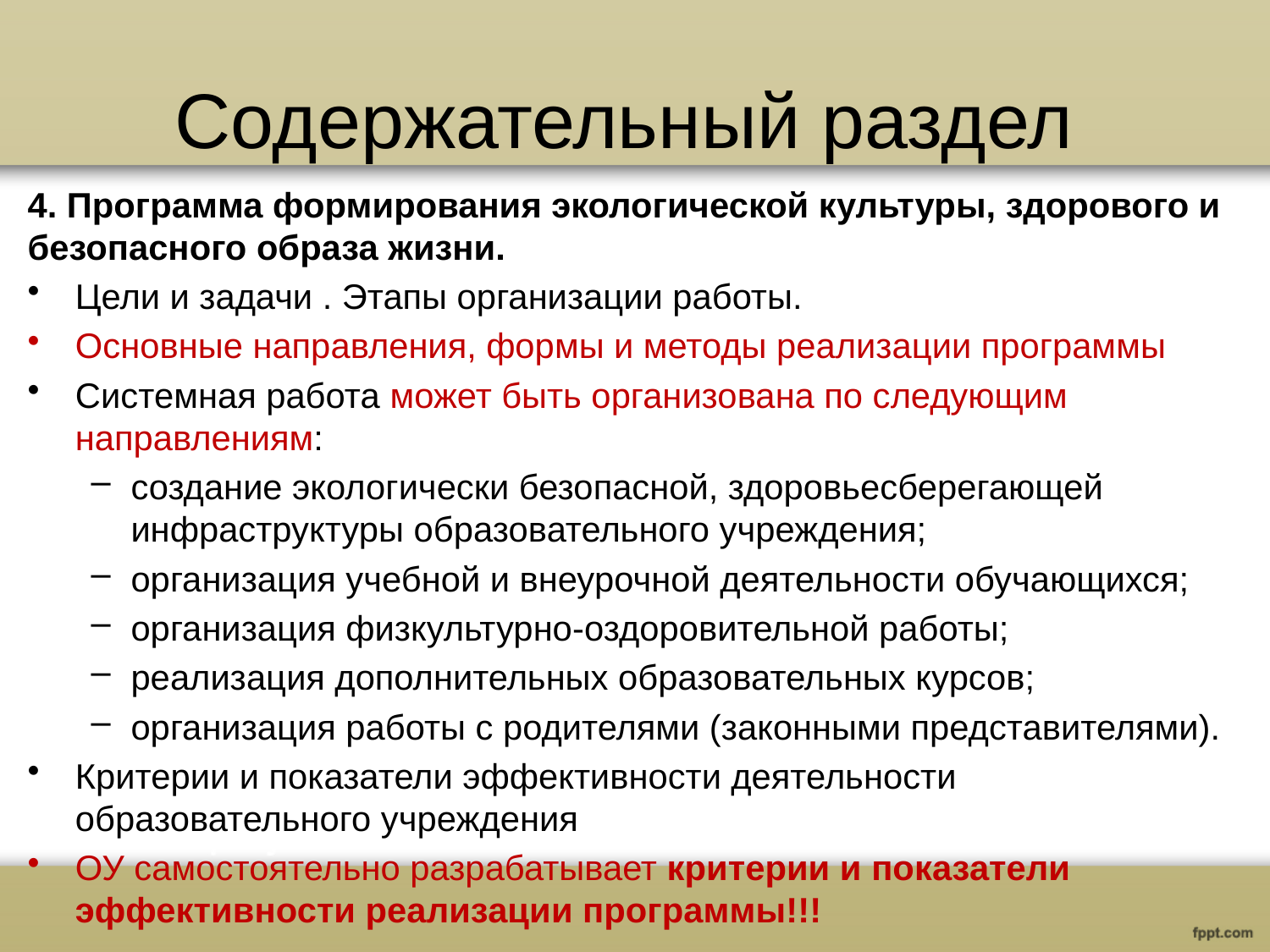

# Содержательный раздел
4. Программа формирования экологической культуры, здорового и безопасного образа жизни.
Цели и задачи . Этапы организации работы.
Основные направления, формы и методы реализации программы
Системная работа может быть организована по следующим направлениям:
создание экологически безопасной, здоровьесберегающей инфраструктуры образовательного учреждения;
организация учебной и внеурочной деятельности обучающихся;
организация физкультурно­-оздоровительной работы;
реализация дополнительных образовательных курсов;
организация работы с родителями (законными представителями).
Критерии и показатели эффективности деятельности образовательного учреждения
ОУ самостоятельно разрабатывает критерии и показатели эффективности реализации программы!!!